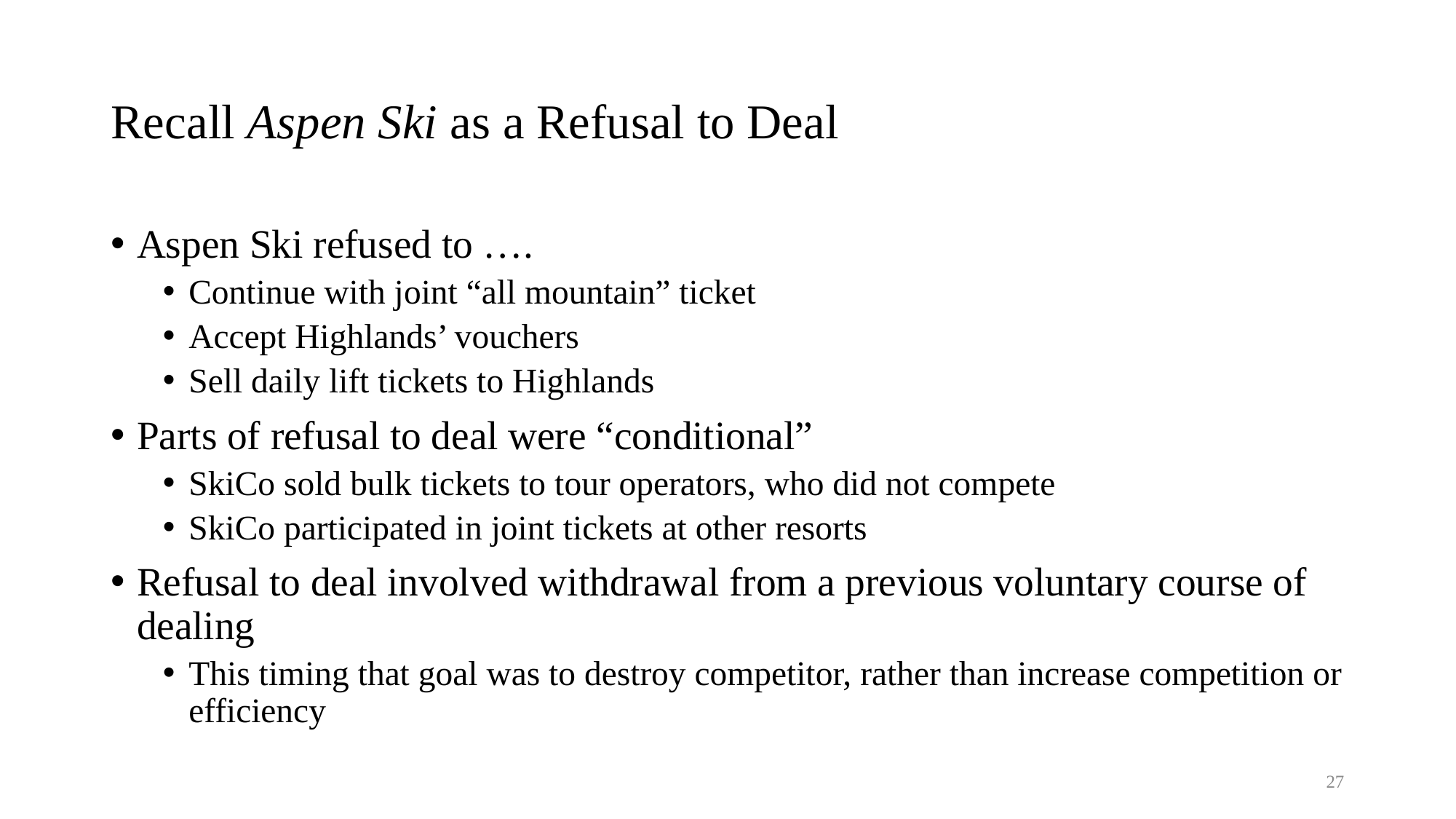

# Recall Aspen Ski as a Refusal to Deal
Aspen Ski refused to ….
Continue with joint “all mountain” ticket
Accept Highlands’ vouchers
Sell daily lift tickets to Highlands
Parts of refusal to deal were “conditional”
SkiCo sold bulk tickets to tour operators, who did not compete
SkiCo participated in joint tickets at other resorts
Refusal to deal involved withdrawal from a previous voluntary course of dealing
This timing that goal was to destroy competitor, rather than increase competition or efficiency
27